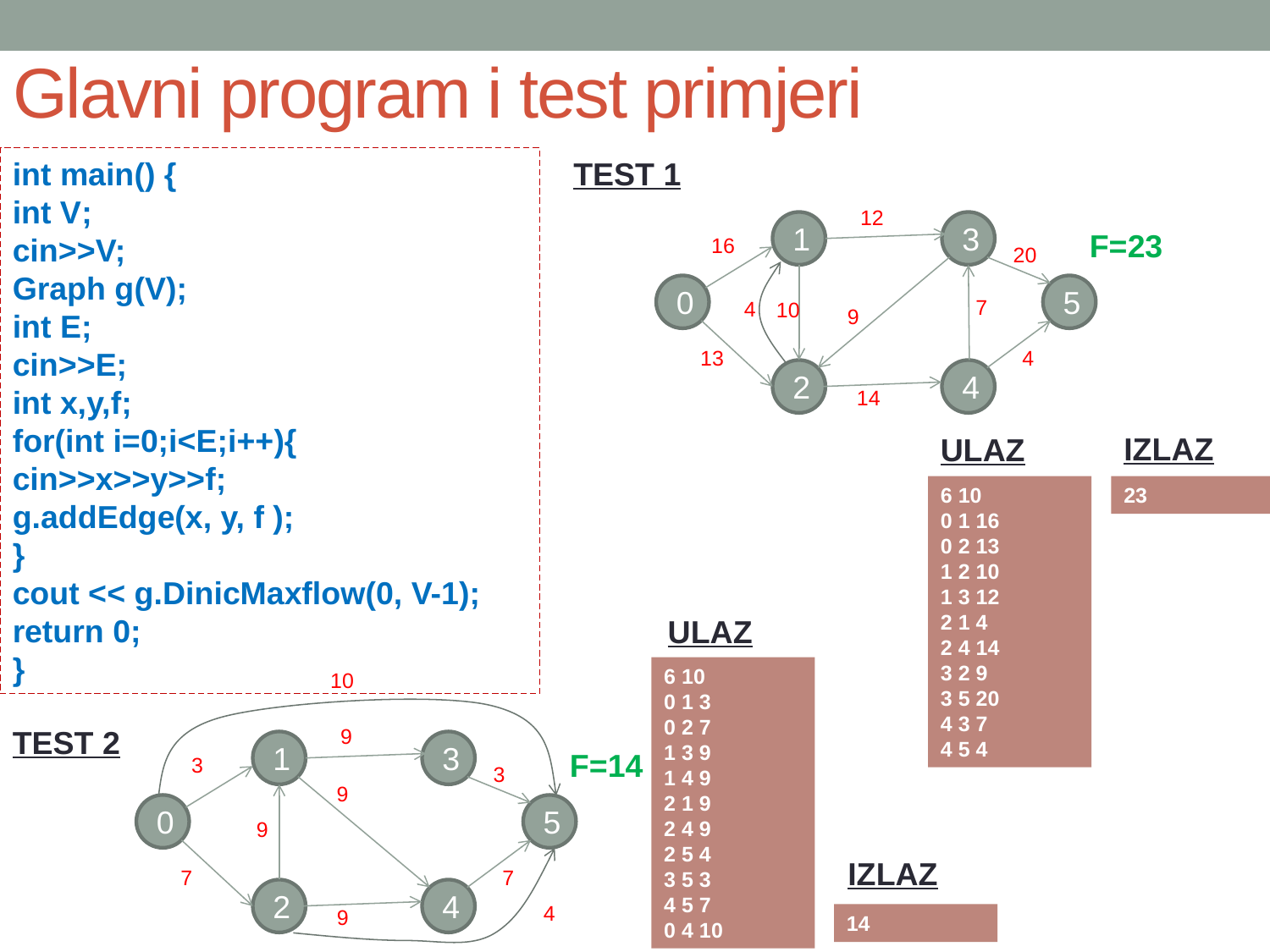

# Glavni program i test primjeri
int main() {
int V;
cin>>V;
Graph g(V);
int E;
cin>>E;
int x,y,f;
for(int i=0;i<E;i++){
cin>>x>>y>>f;
g.addEdge(x, y, f );
}
cout << g.DinicMaxflow(0, V-1);
return 0;
}
TEST 1
12
1
3
F=23
16
20

0
5
7
4
10
9
13
4
2
4
14
IZLAZ
ULAZ
6 10
0 1 16
0 2 13
1 2 10
1 3 12
2 1 4
2 4 14
3 2 9
3 5 20
4 3 7
4 5 4
23
ULAZ
6 10
0 1 3
0 2 7
1 3 9
1 4 9
2 1 9
2 4 9
2 5 4
3 5 3
4 5 7
0 4 10
10

TEST 2
9
1
3
F=14
3
3
9
0
5
9
IZLAZ

7
7
2
4
4
9
14